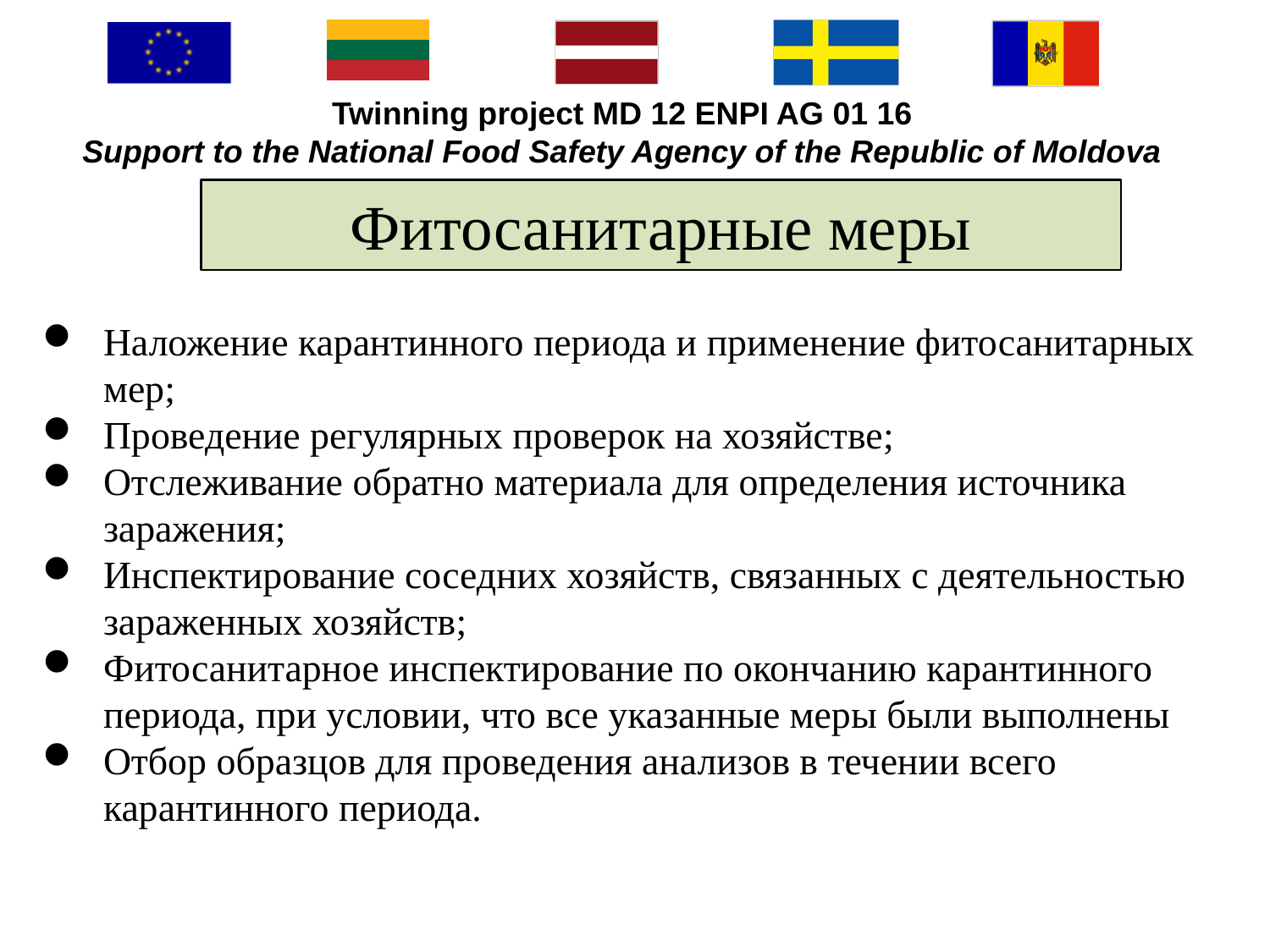

# Фитосанитарные меры
Наложение карантинного периода и применение фитосанитарных мер;
Проведение регулярных проверок на хозяйстве;
Отслеживание обратно материала для определения источника заражения;
Инспектирование соседних хозяйств, связанных с деятельностью зараженных хозяйств;
Фитосанитарное инспектирование по окончанию карантинного периода, при условии, что все указанные меры были выполнены
Отбор образцов для проведения анализов в течении всего карантинного периода.